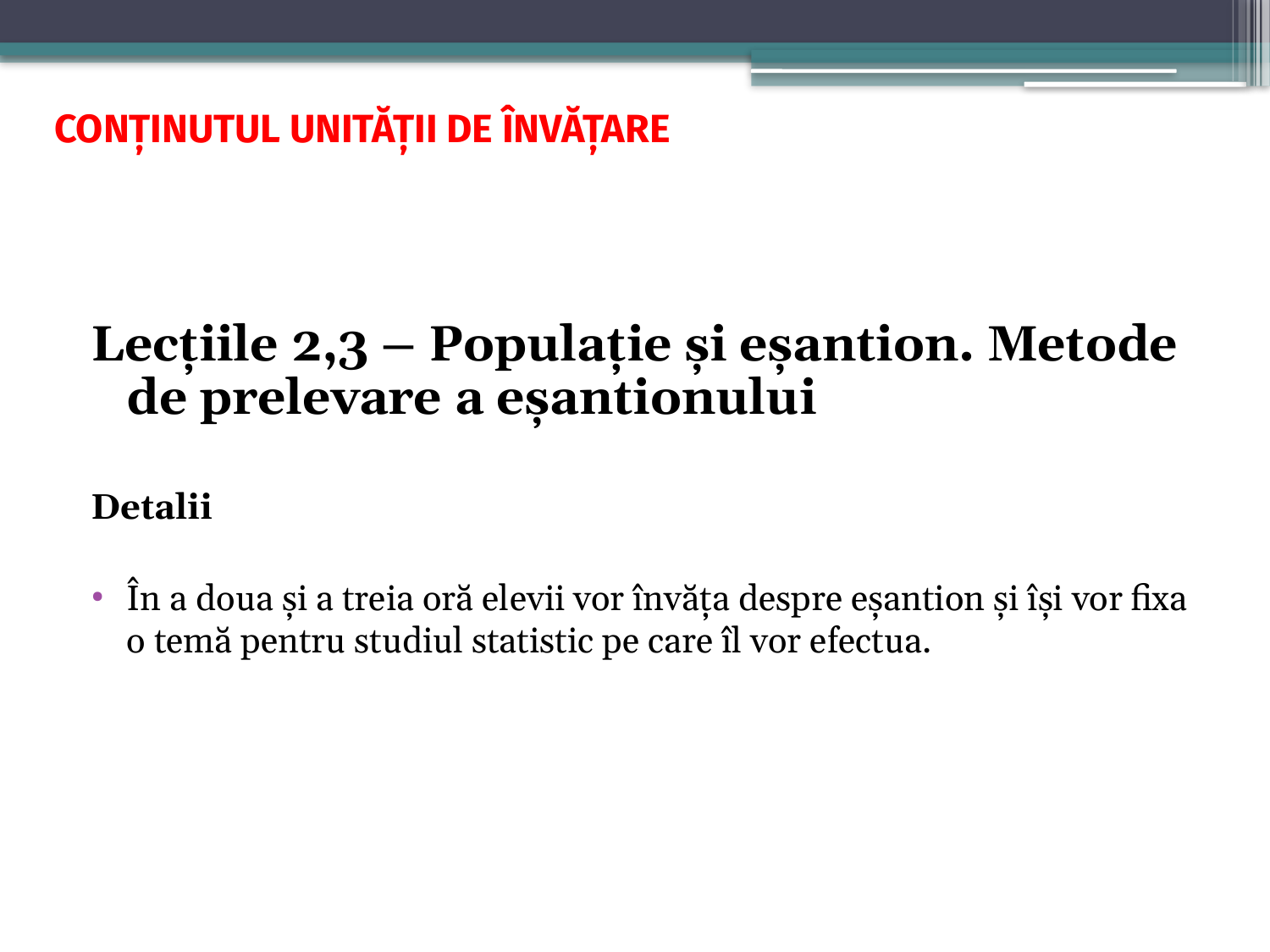

# CONŢINUTUL UNITĂŢII DE ÎNVĂŢARE
Lecţiile 2,3 – Populație și eșantion. Metode de prelevare a eșantionului

Detalii

În a doua și a treia oră elevii vor învăța despre eșantion și își vor fixa o temă pentru studiul statistic pe care îl vor efectua.